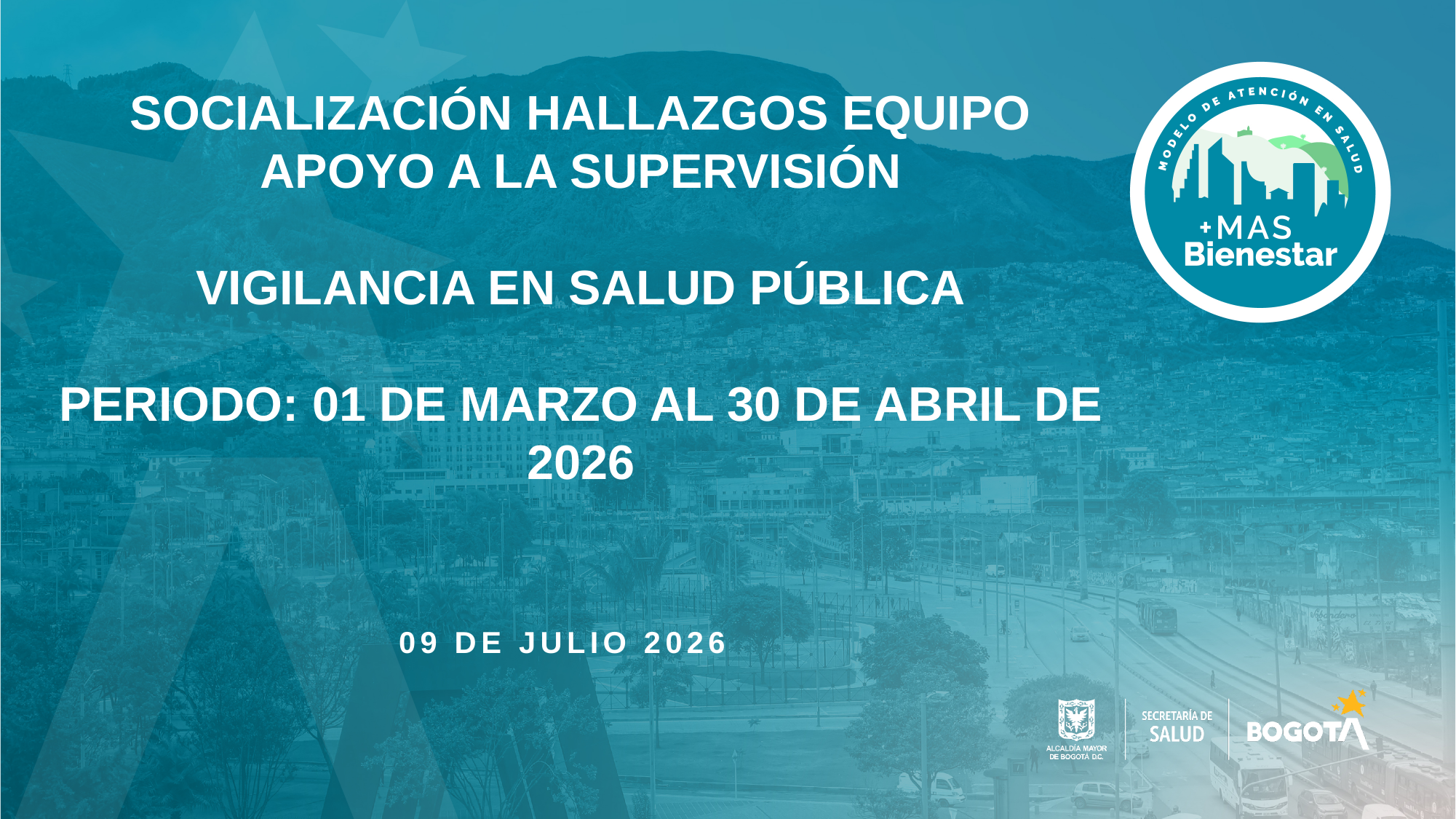

SOCIALIZACIÓN HALLAZGOS EQUIPO APOYO A LA SUPERVISIÓN

VIGILANCIA EN SALUD PÚBLICA

PERIODO: 01 DE MARZO AL 30 DE ABRIL DE 2026

09 DE JULIO 2026